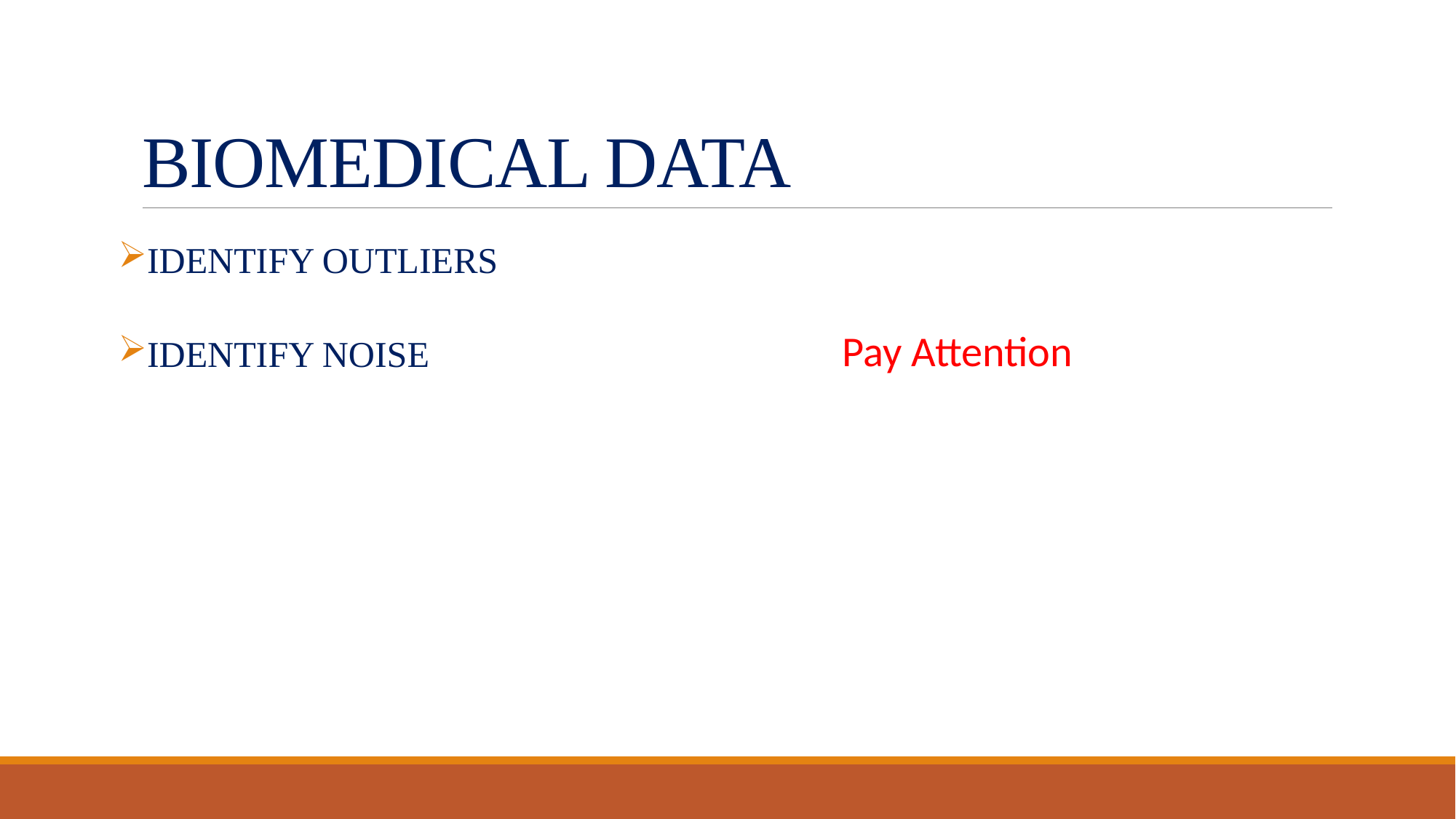

# BIOMEDICAL DATA

IDENTIFY OUTLIERS
IDENTIFY NOISE
Pay Attention